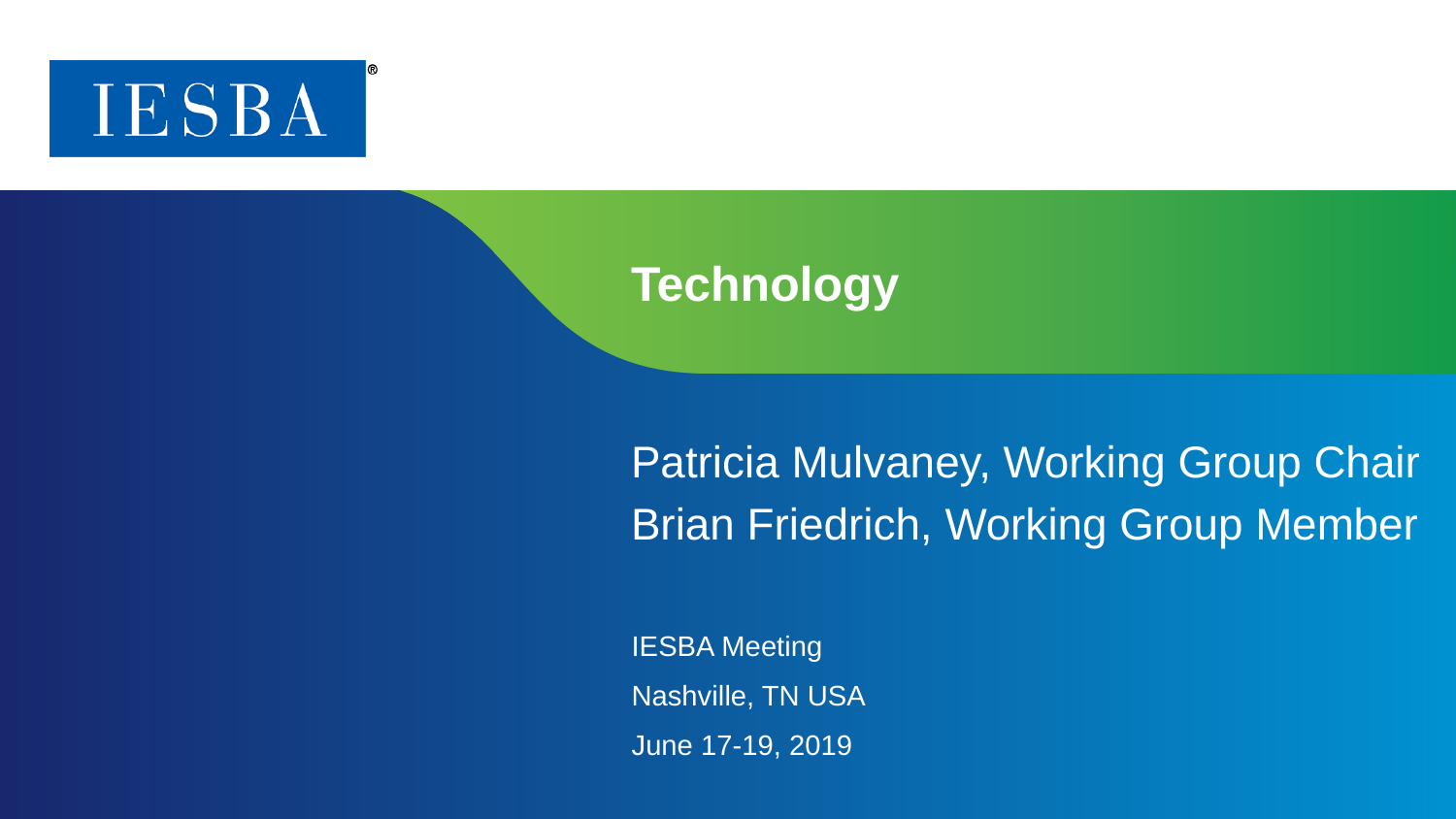

# Technology
Patricia Mulvaney, Working Group Chair
Brian Friedrich, Working Group Member
IESBA Meeting
Nashville, TN USA
June 17-19, 2019